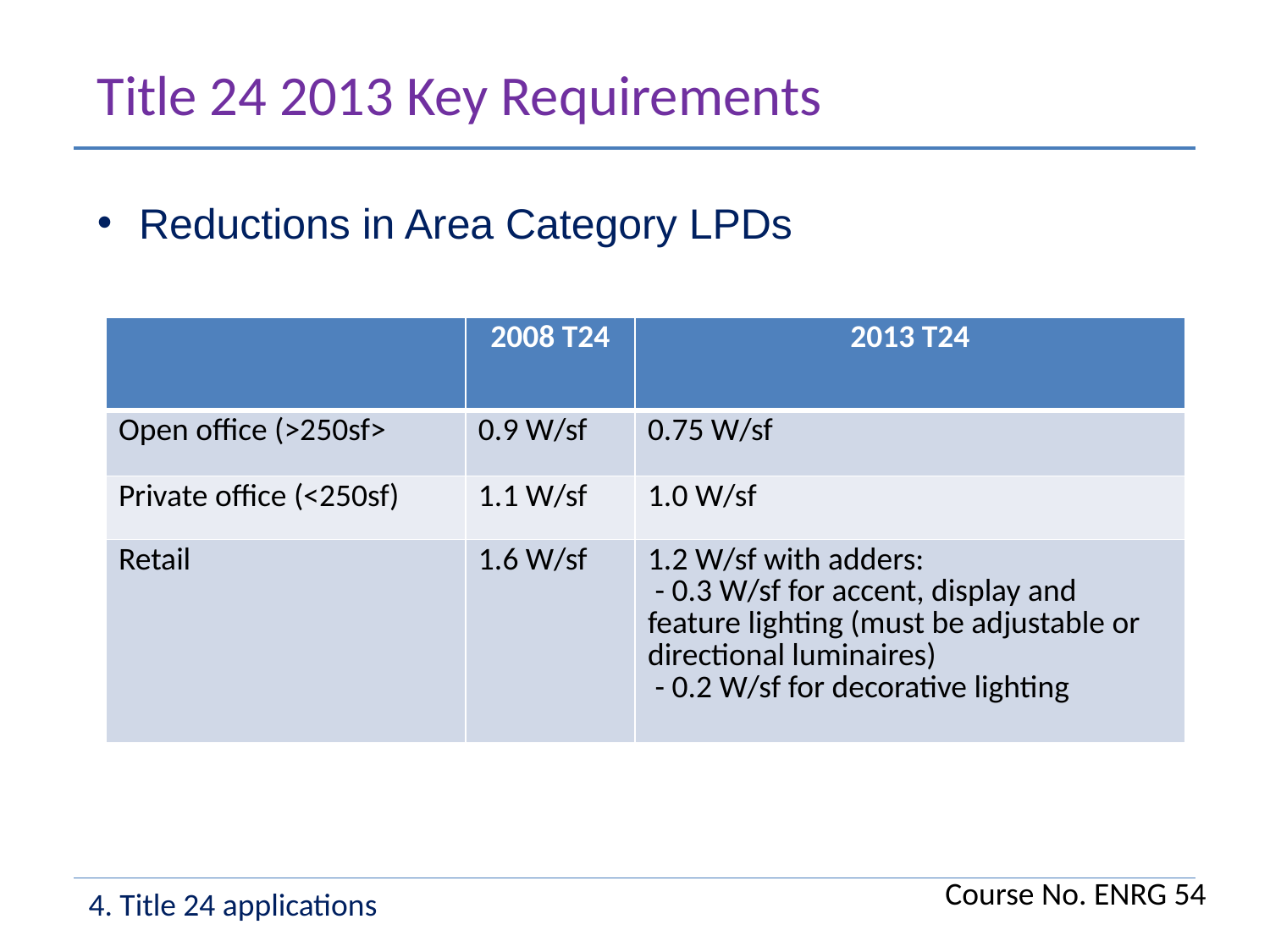

Title 24 2013 Key Requirements
 Reductions in Area Category LPDs
|  | 2008 T24 | 2013 T24 |
| --- | --- | --- |
| Open office (>250sf> | 0.9 W/sf | 0.75 W/sf |
| Private office (<250sf) | 1.1 W/sf | 1.0 W/sf |
| Retail | 1.6 W/sf | 1.2 W/sf with adders: - 0.3 W/sf for accent, display and feature lighting (must be adjustable or directional luminaires) - 0.2 W/sf for decorative lighting |
Course No. ENRG 54
4. Title 24 applications